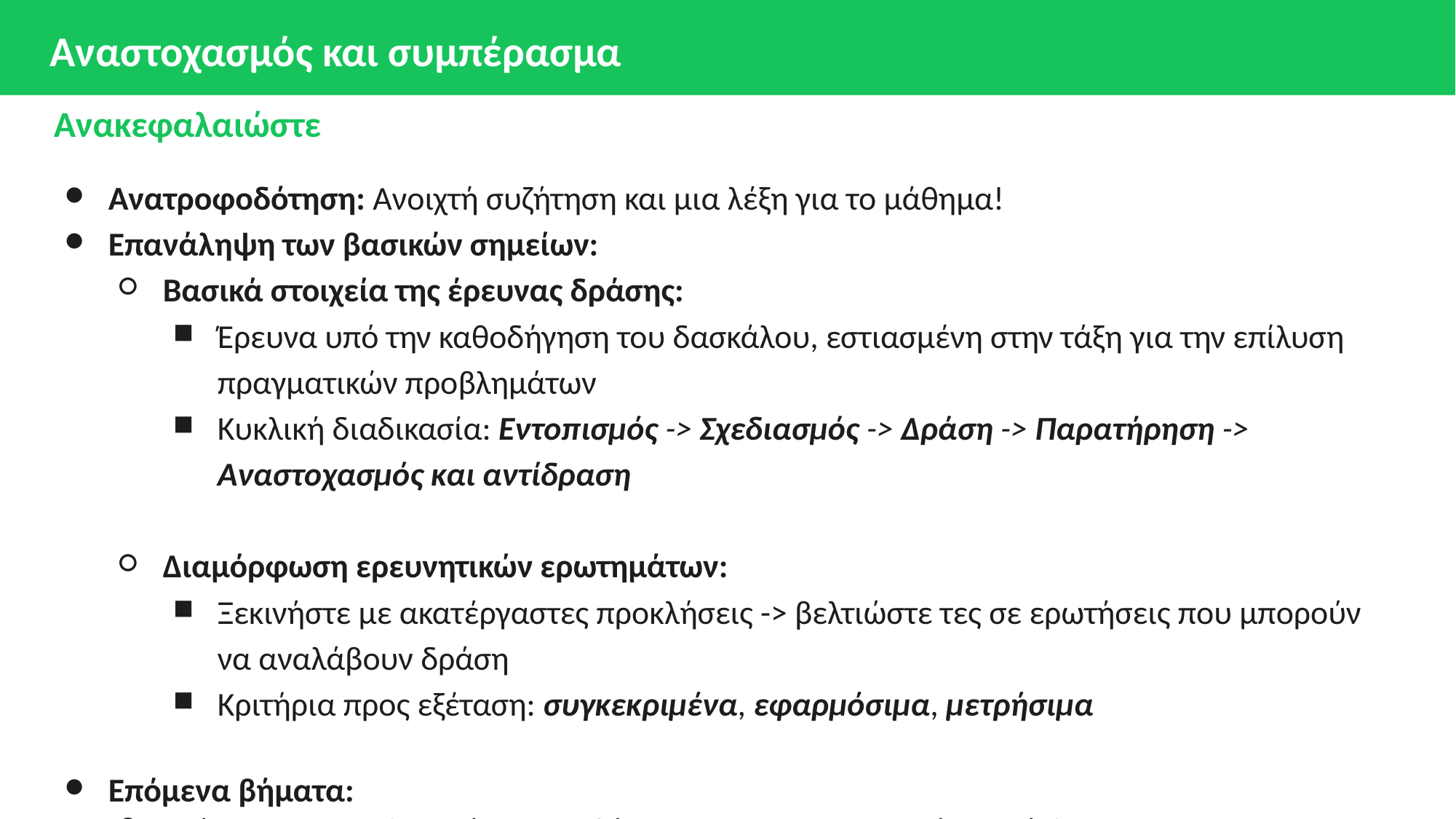

# Αναστοχασμός και συμπέρασμα
Ανακεφαλαιώστε

Ανατροφοδότηση: Ανοιχτή συζήτηση και μια λέξη για το μάθημα!
Επανάληψη των βασικών σημείων:
Βασικά στοιχεία της έρευνας δράσης:
Έρευνα υπό την καθοδήγηση του δασκάλου, εστιασμένη στην τάξη για την επίλυση πραγματικών προβλημάτων
Κυκλική διαδικασία: Εντοπισμός -> Σχεδιασμός -> Δράση -> Παρατήρηση -> Αναστοχασμός και αντίδραση

Διαμόρφωση ερευνητικών ερωτημάτων:
Ξεκινήστε με ακατέργαστες προκλήσεις -> βελτιώστε τες σε ερωτήσεις που μπορούν να αναλάβουν δράση
Κριτήρια προς εξέταση: συγκεκριμένα, εφαρμόσιμα, μετρήσιμα

Επόμενα βήματα:
Ενότητα 7.2: Σχεδιασμός παρεμβάσεων για την εντοπισμένη πρόκληση.

"Η έρευνα δράσης μετατρέπει τους εκπαιδευτικούς από επιβάτες σε οδηγούς της εκπαιδευτικής αλλαγής".